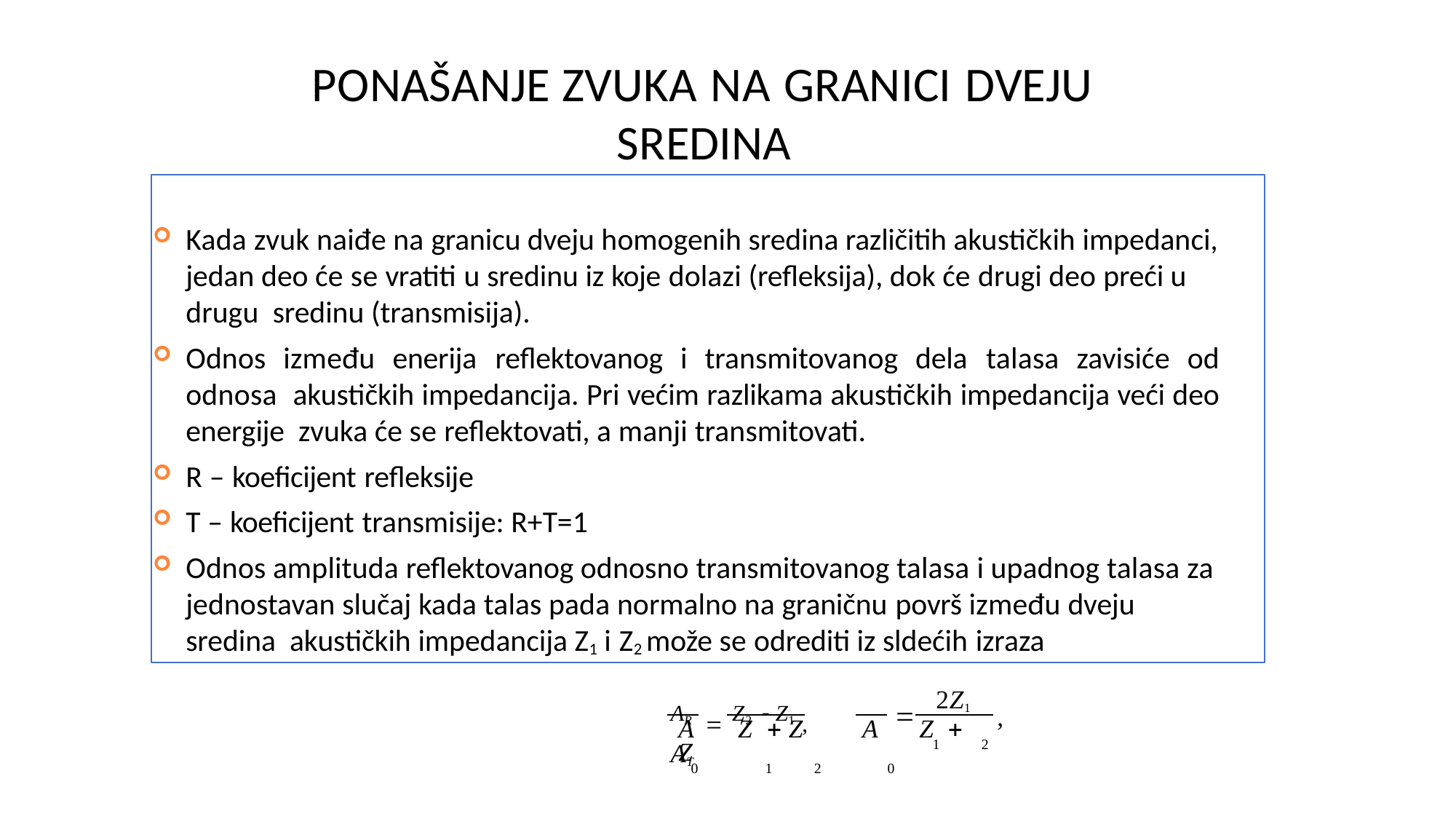

# PONAŠANJE ZVUKA NA GRANICI DVEJU  SREDINA

Kada zvuk naiđe na granicu dveju homogenih sredina različitih akustičkih impedanci,  jedan deo će se vratiti u sredinu iz koje dolazi (refleksija), dok će drugi deo preći u drugu  sredinu (transmisija).
Odnos između enerija reflektovanog i transmitovanog dela talasa zavisiće od odnosa  akustičkih impedancija. Pri većim razlikama akustičkih impedancija veći deo energije  zvuka će se reflektovati, a manji transmitovati.
R – koeficijent refleksije
T – koeficijent transmisije: R+T=1
Odnos amplituda reflektovanog odnosno transmitovanog talasa i upadnog talasa za  jednostavan slučaj kada talas pada normalno na graničnu površ između dveju sredina  akustičkih impedancija Z1 i Z2 može se odrediti iz sldećih izraza
AR   = Z2 − Z1 ,	AT
2Z1
=
,

A	Z  + Z	A	Z  + Z
0	1	2	0
1
2